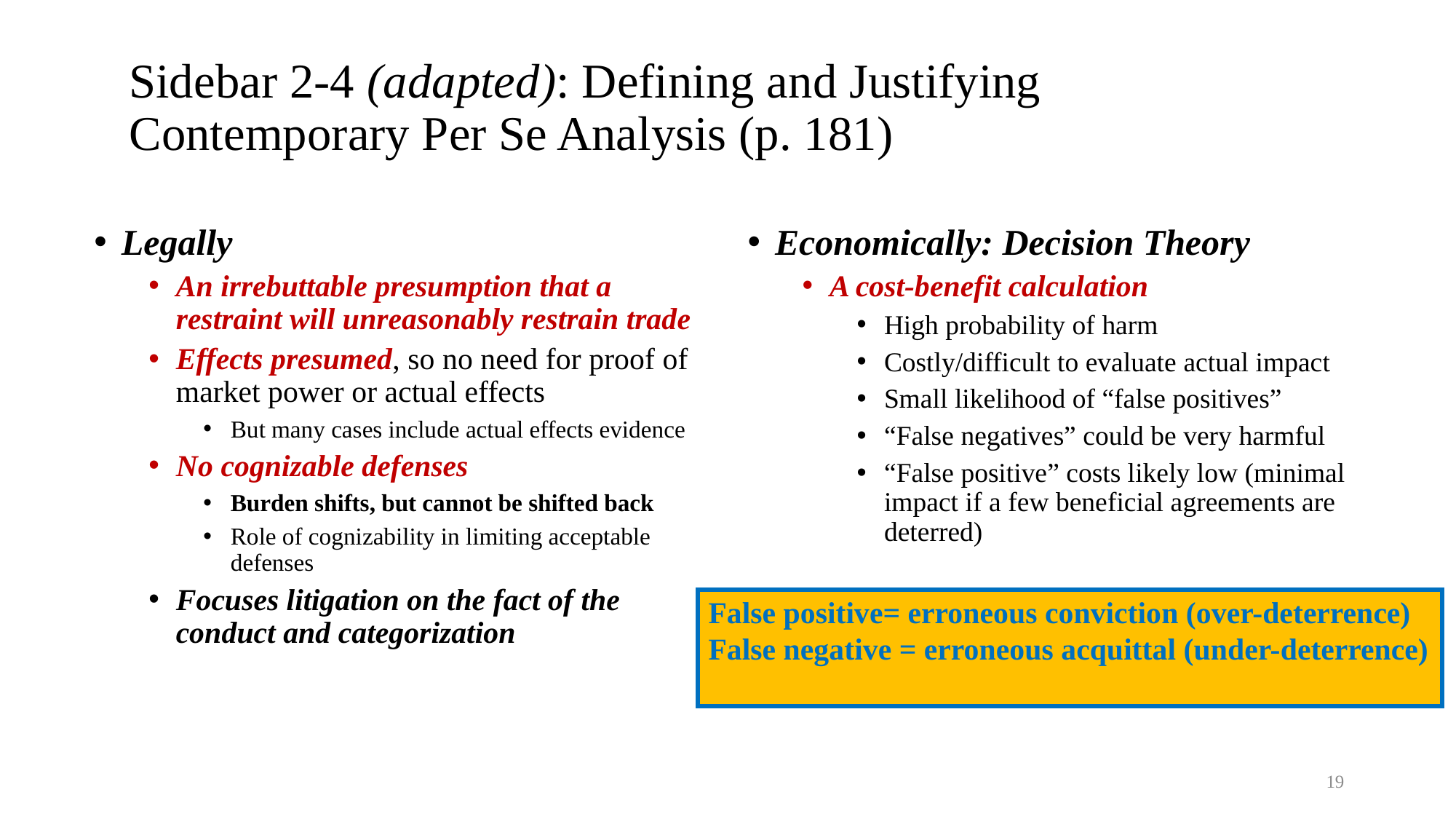

# Sidebar 2-4 (adapted): Defining and Justifying Contemporary Per Se Analysis (p. 181)
Legally
An irrebuttable presumption that a restraint will unreasonably restrain trade
Effects presumed, so no need for proof of market power or actual effects
But many cases include actual effects evidence
No cognizable defenses
Burden shifts, but cannot be shifted back
Role of cognizability in limiting acceptable defenses
Focuses litigation on the fact of the conduct and categorization
Economically: Decision Theory
A cost-benefit calculation
High probability of harm
Costly/difficult to evaluate actual impact
Small likelihood of “false positives”
“False negatives” could be very harmful
“False positive” costs likely low (minimal impact if a few beneficial agreements are deterred)
False positive= erroneous conviction (over-deterrence)
False negative = erroneous acquittal (under-deterrence)

19